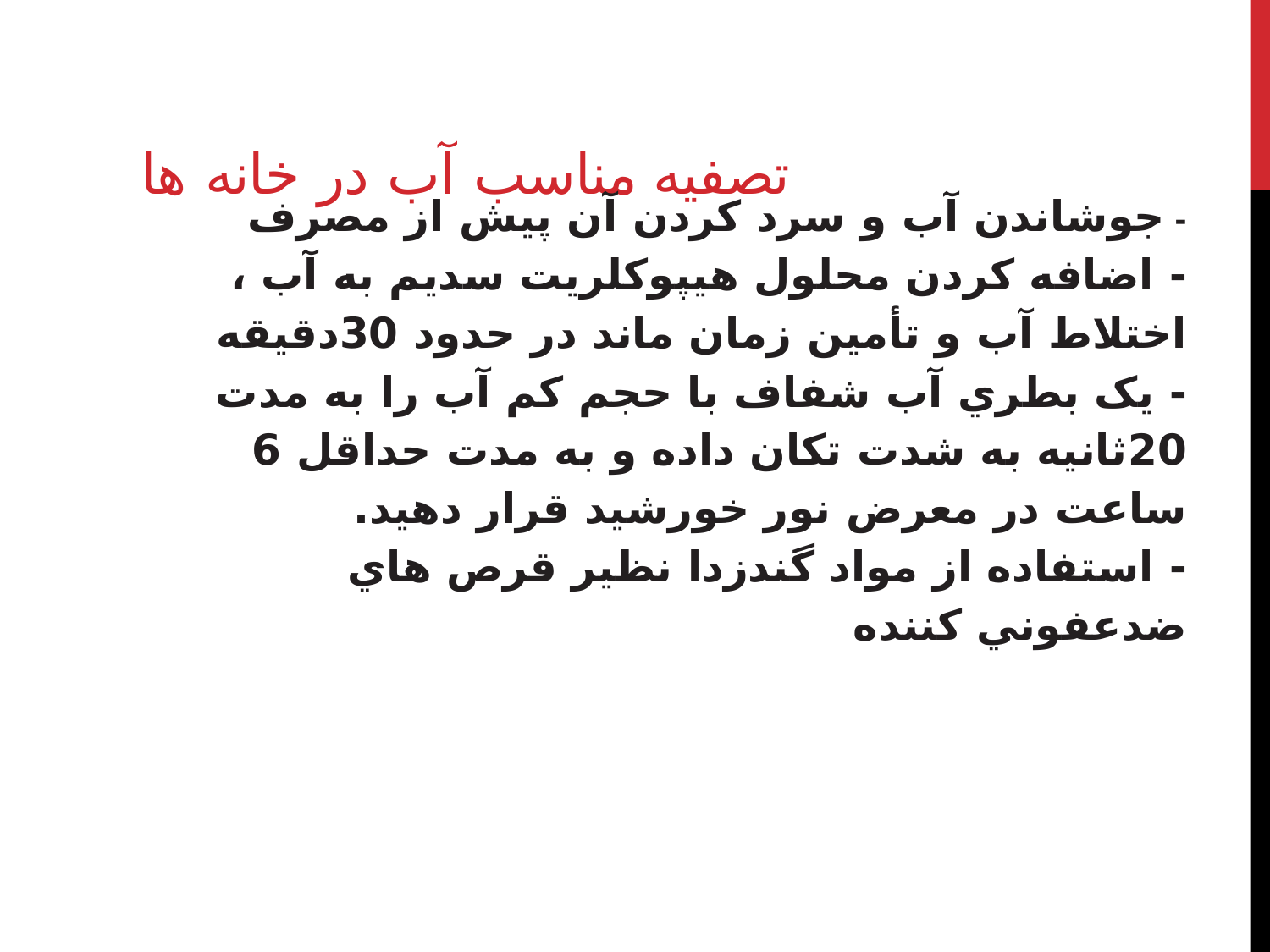

# تصفيه مناسب آب در خانه ها
- جوشاندن آب و سرد کردن آن پيش از مصرف
- اضافه کردن محلول هيپوکلریت سدیم به آب ، اختلاط آب و تأمين زمان ماند در حدود 30دقيقه
- یک بطري آب شفاف با حجم کم آب را به مدت 20ثانيه به شدت تكان داده و به مدت حداقل 6 ساعت در معرض نور خورشيد قرار دهيد.
- استفاده از مواد گندزدا نظير قرص هاي ضدعفوني کننده